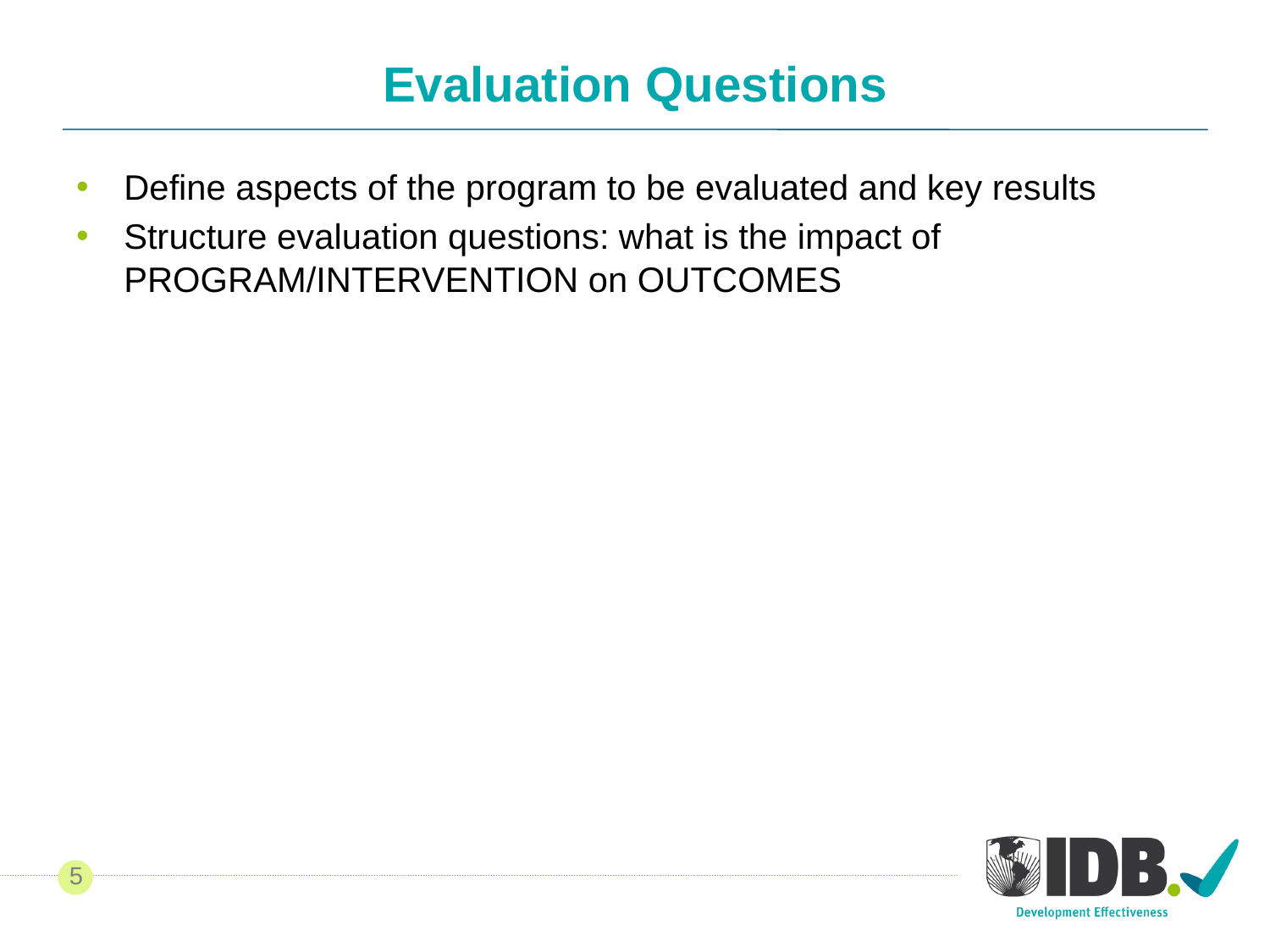

# Evaluation Questions
Define aspects of the program to be evaluated and key results
Structure evaluation questions: what is the impact of PROGRAM/INTERVENTION on OUTCOMES
5